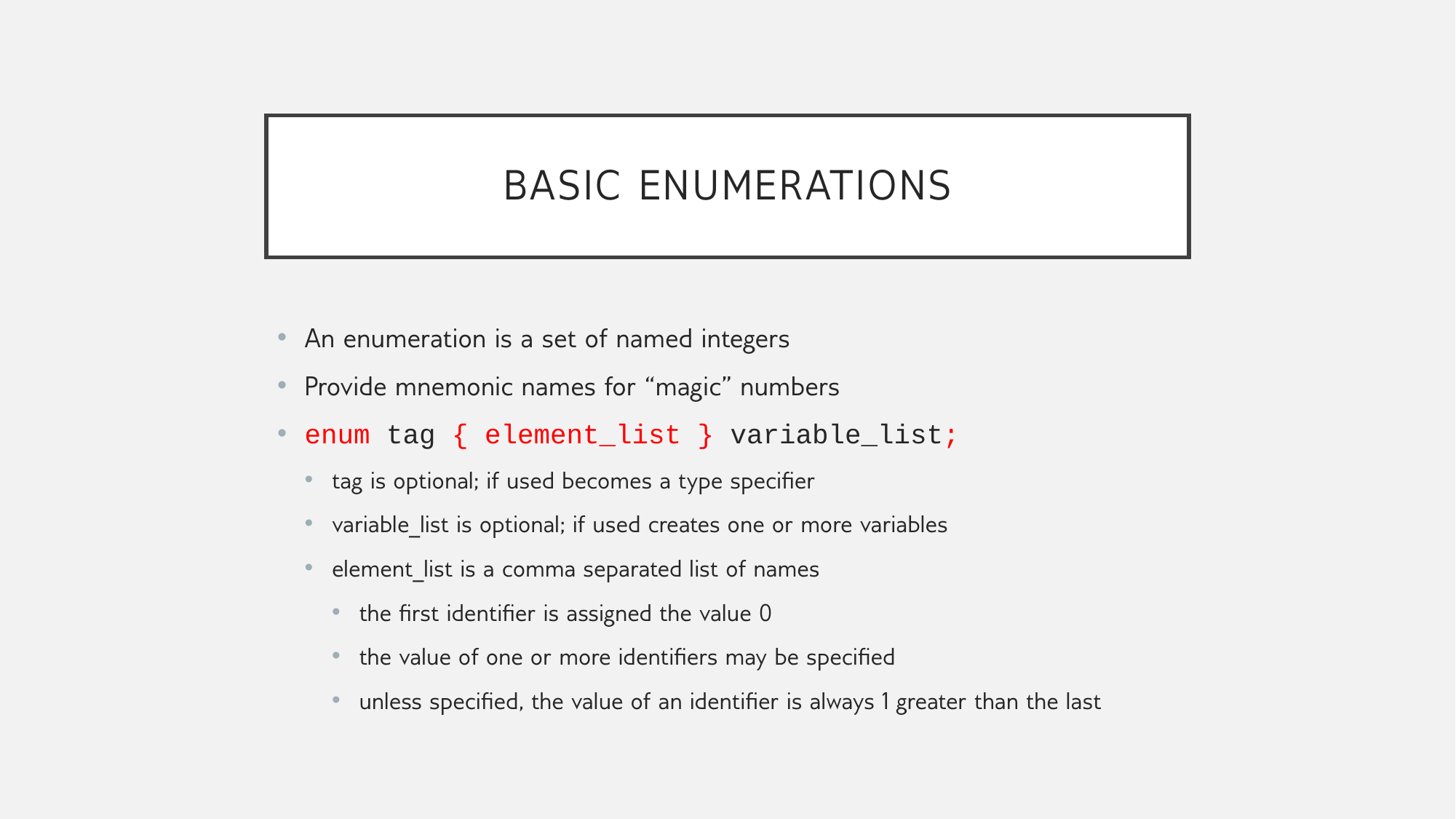

# Basic Enumerations
An enumeration is a set of named integers
Provide mnemonic names for “magic” numbers
enum tag { element_list } variable_list;
tag is optional; if used becomes a type specifier
variable_list is optional; if used creates one or more variables
element_list is a comma separated list of names
the first identifier is assigned the value 0
the value of one or more identifiers may be specified
unless specified, the value of an identifier is always 1 greater than the last